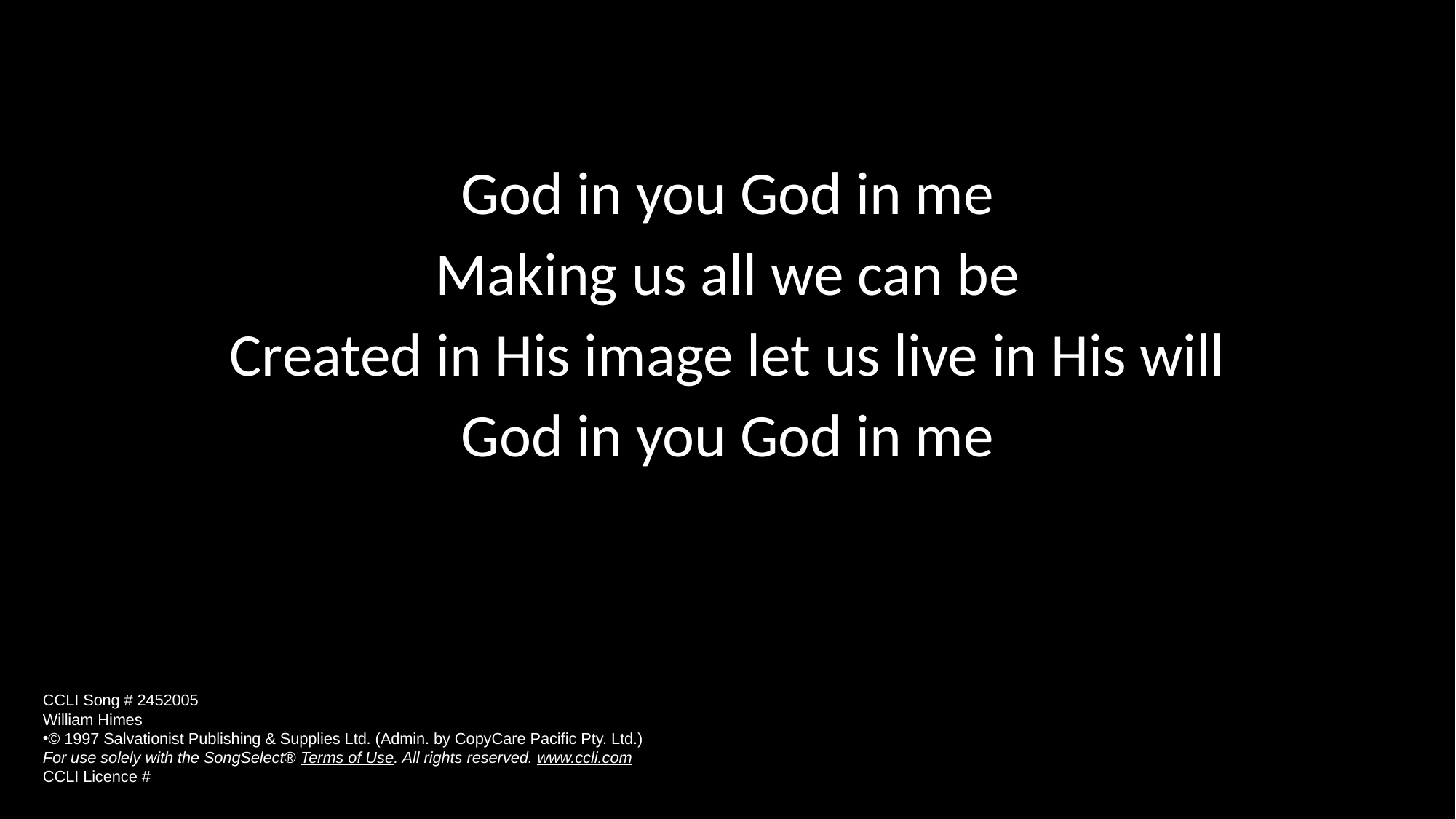

God in you God in me
Making us all we can be
Created in His image let us live in His will
God in you God in me
CCLI Song # 2452005
William Himes
© 1997 Salvationist Publishing & Supplies Ltd. (Admin. by CopyCare Pacific Pty. Ltd.)
For use solely with the SongSelect® Terms of Use. All rights reserved. www.ccli.com
CCLI Licence #